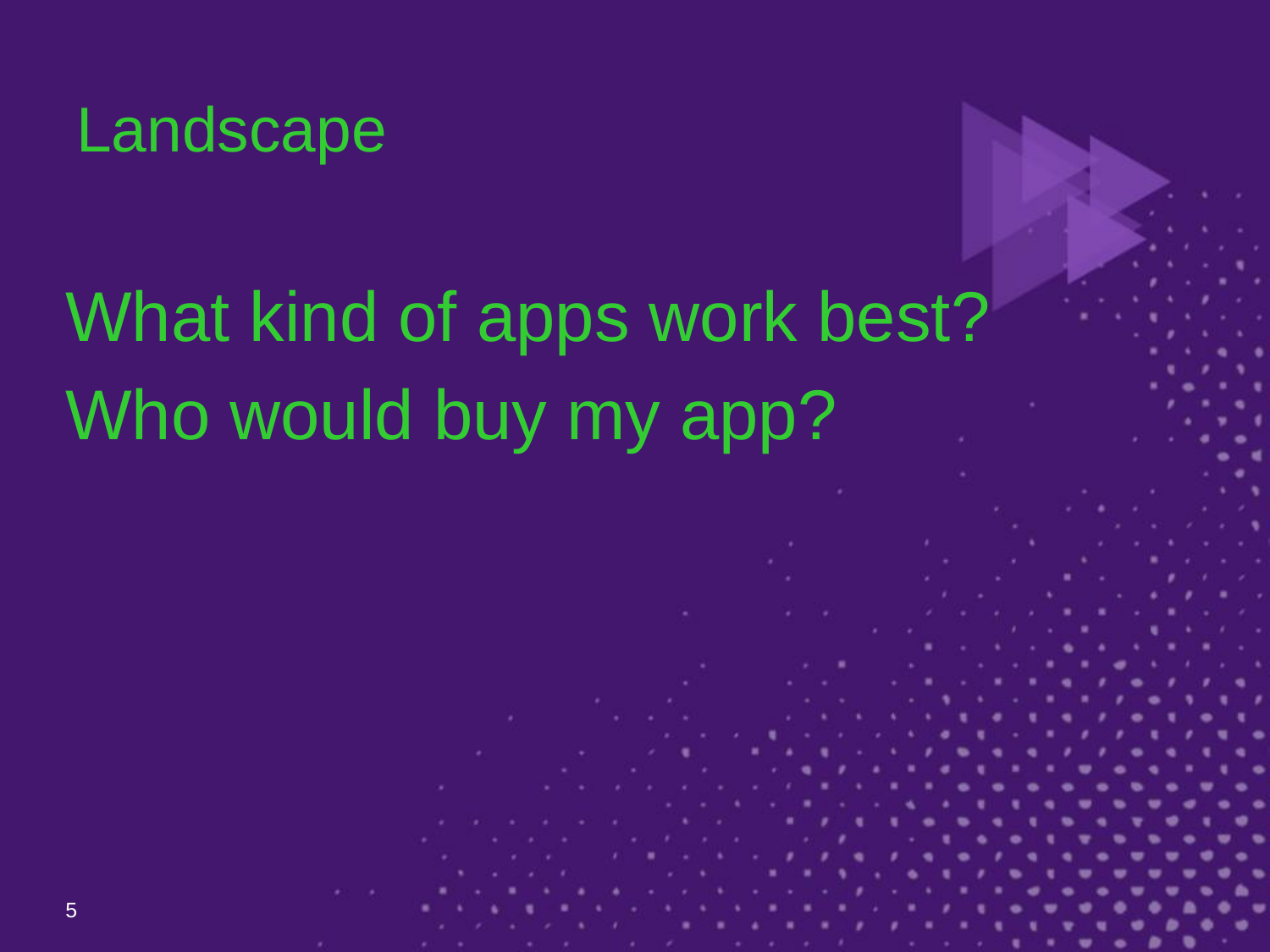

# Landscape
What kind of apps work best?
Who would buy my app?
5